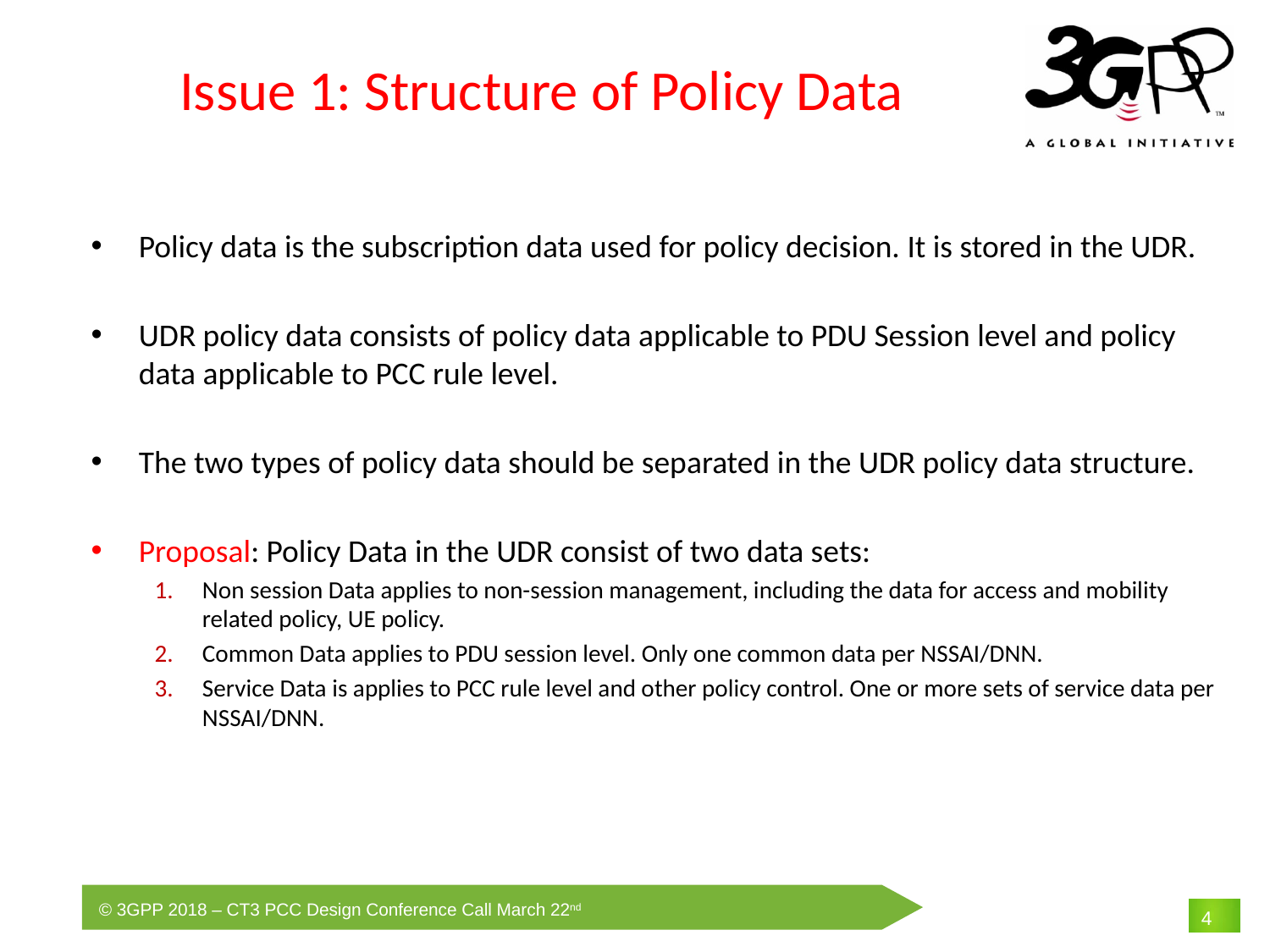

# Issue 1: Structure of Policy Data
Policy data is the subscription data used for policy decision. It is stored in the UDR.

UDR policy data consists of policy data applicable to PDU Session level and policy data applicable to PCC rule level.

The two types of policy data should be separated in the UDR policy data structure.

Proposal: Policy Data in the UDR consist of two data sets:
Non session Data applies to non-session management, including the data for access and mobility related policy, UE policy.
Common Data applies to PDU session level. Only one common data per NSSAI/DNN.
Service Data is applies to PCC rule level and other policy control. One or more sets of service data per NSSAI/DNN.
4